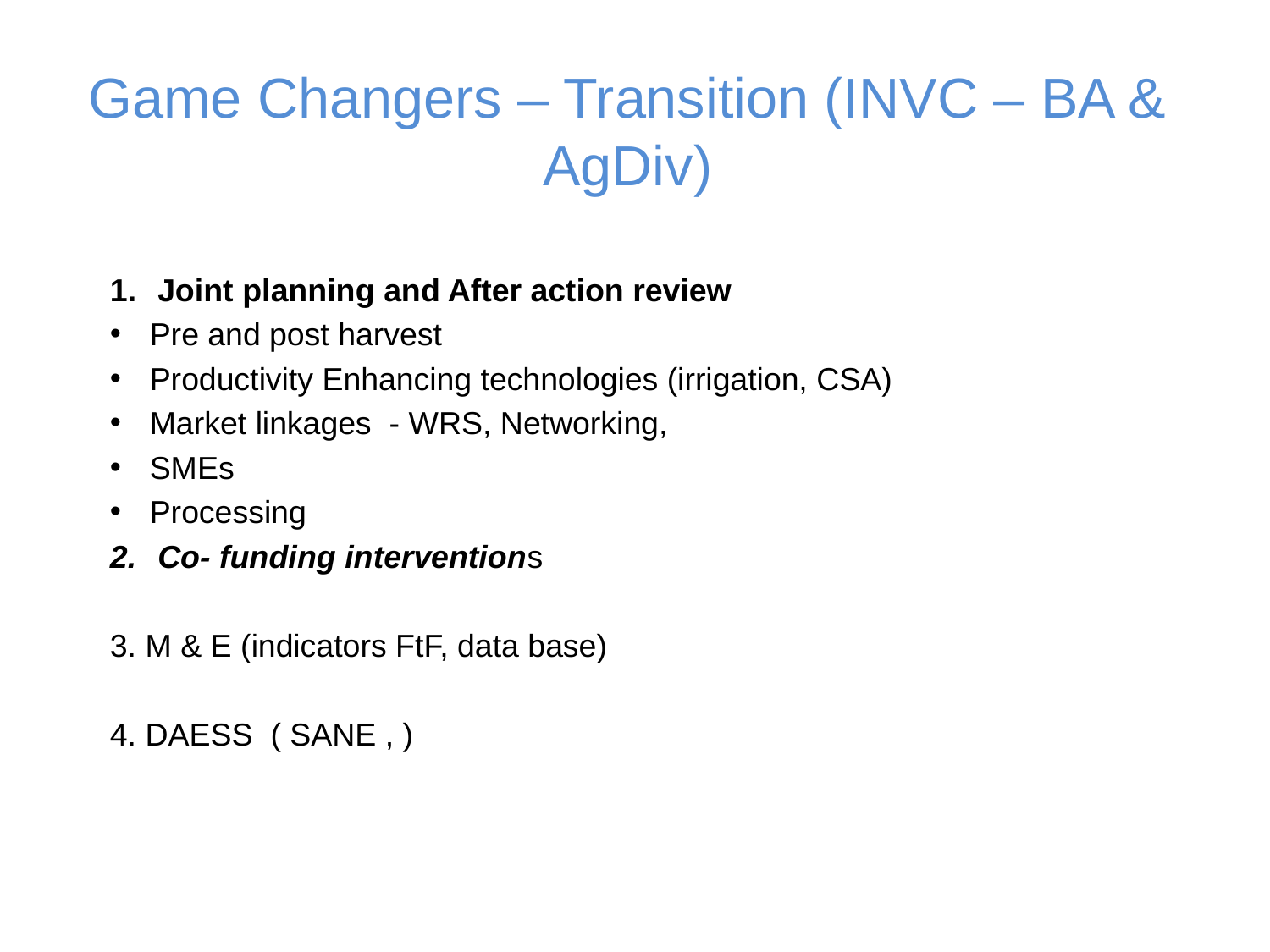

# Game Changers – Transition (INVC – BA & AgDiv)
Joint planning and After action review
Pre and post harvest
Productivity Enhancing technologies (irrigation, CSA)
Market linkages  - WRS, Networking,
SMEs
Processing
Co- funding interventions

3. M & E (indicators FtF, data base)

4. DAESS  ( SANE , )